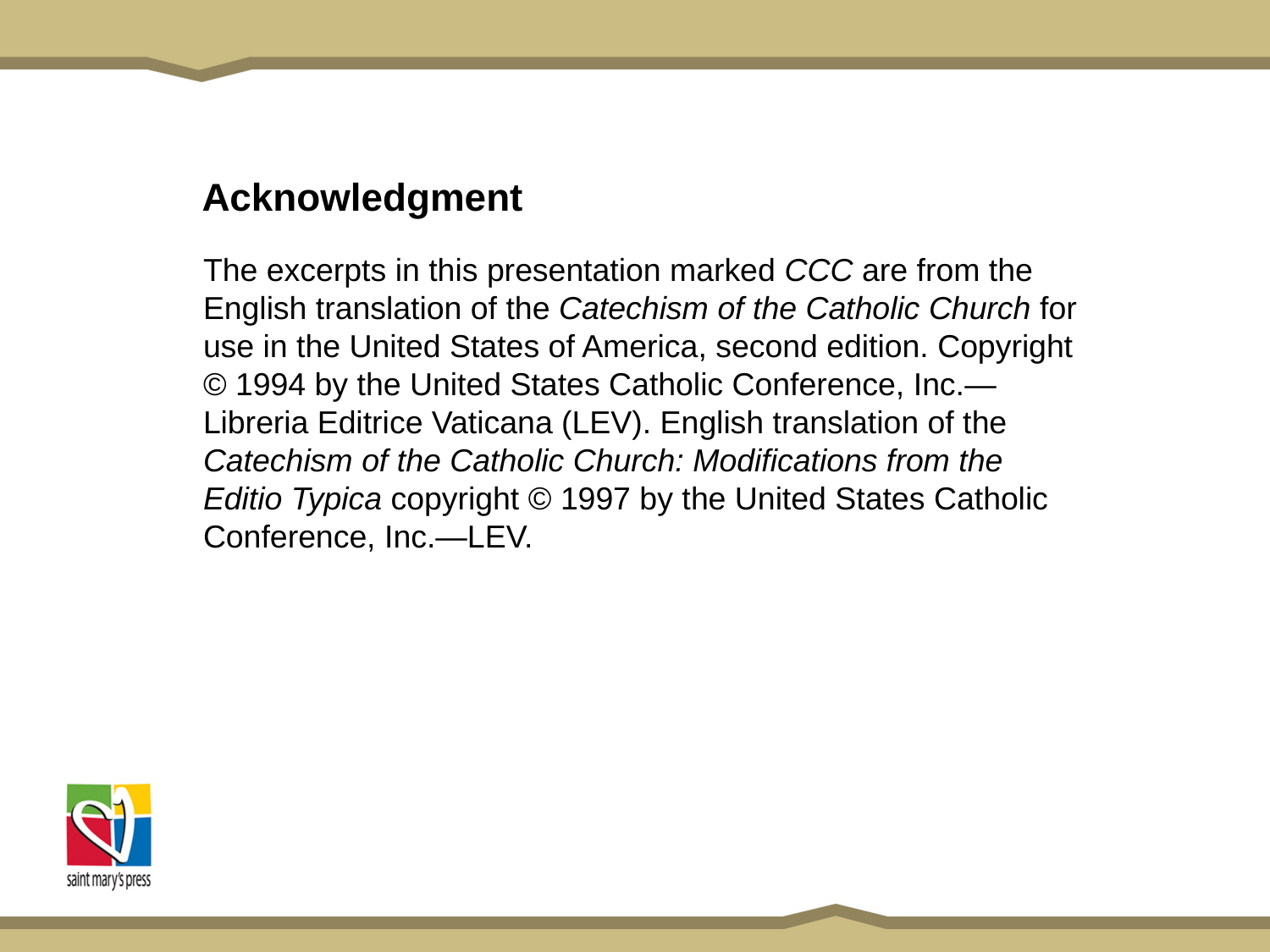

# Acknowledgment
The excerpts in this presentation marked CCC are from the English translation of the Catechism of the Catholic Church for use in the United States of America, second edition. Copyright © 1994 by the United States Catholic Conference, Inc.—Libreria Editrice Vaticana (LEV). English translation of the Catechism of the Catholic Church: Modifications from the Editio Typica copyright © 1997 by the United States Catholic Conference, Inc.—LEV.